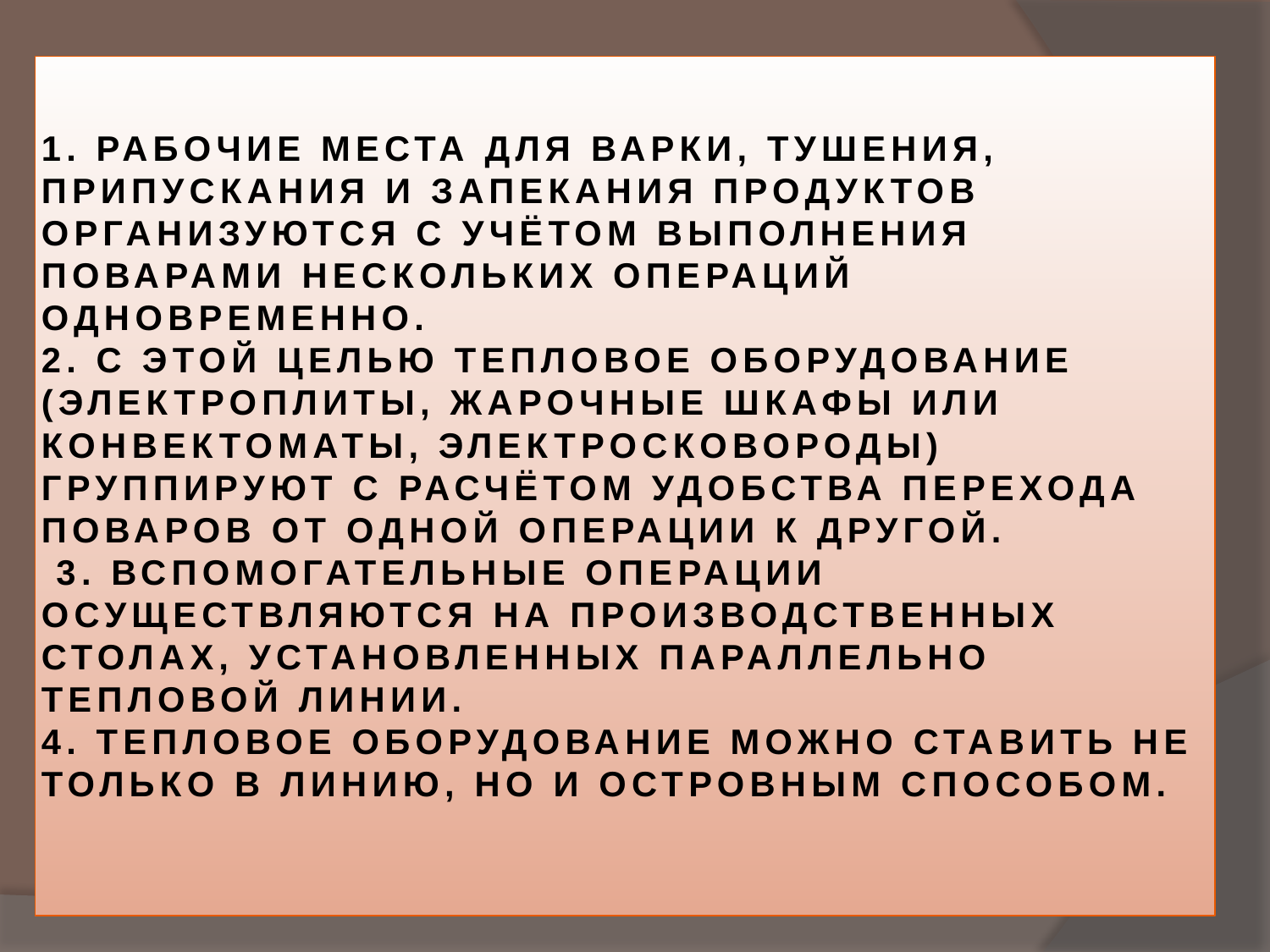

# 1. РАБОЧИЕ МЕСТА ДЛЯ ВАРКИ, ТУШЕНИЯ, ПРИПУСКАНИЯ И ЗАПЕКАНИЯ ПРОДУКТОВ ОРГАНИЗУЮТСЯ С УЧЁТОМ ВЫПОЛНЕНИЯ ПОВАРАМИ НЕСКОЛЬКИХ ОПЕРАЦИЙ  ОДНОВРЕМЕННО. 2. С ЭТОЙ ЦЕЛЬЮ ТЕПЛОВОЕ ОБОРУДОВАНИЕ (ЭЛЕКТРОПЛИТЫ, ЖАРОЧНЫЕ ШКАФЫ ИЛИ КОНВЕКТОМАТЫ, ЭЛЕКТРОСКОВОРОДЫ) ГРУППИРУЮТ С РАСЧЁТОМ УДОБСТВА ПЕРЕХОДА ПОВАРОВ ОТ ОДНОЙ ОПЕРАЦИИ К ДРУГОЙ. 3. ВСПОМОГАТЕЛЬНЫЕ ОПЕРАЦИИ ОСУЩЕСТВЛЯЮТСЯ НА ПРОИЗВОДСТВЕННЫХ СТОЛАХ, УСТАНОВЛЕННЫХ ПАРАЛЛЕЛЬНО ТЕПЛОВОЙ ЛИНИИ. 4. ТЕПЛОВОЕ ОБОРУДОВАНИЕ МОЖНО СТАВИТЬ НЕ ТОЛЬКО В ЛИНИЮ, НО И ОСТРОВНЫМ СПОСОБОМ.